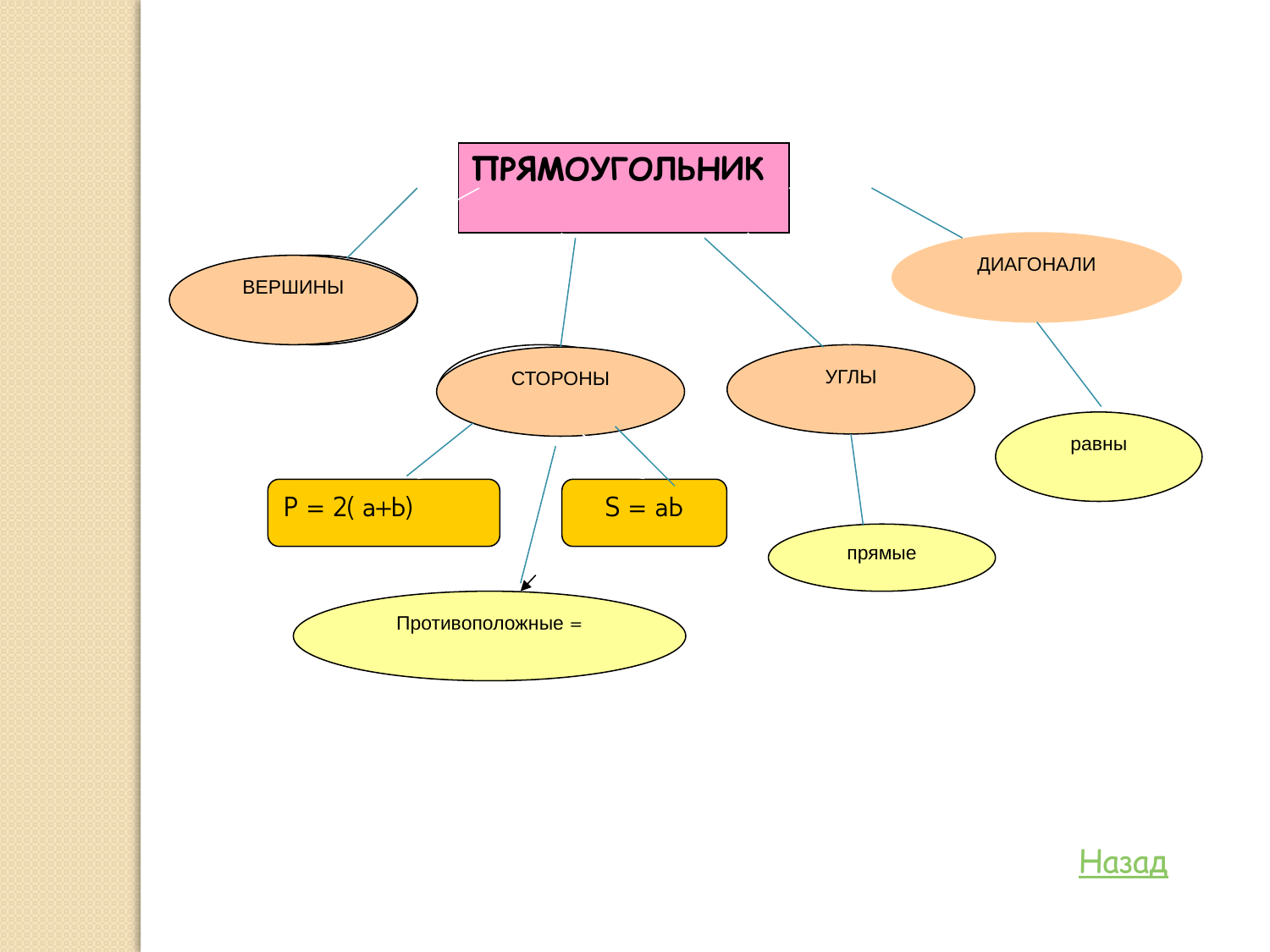

ПРЯМОУГОЛЬНИК

ДИАГОНАЛИ
ВЕРШИНЫ

УГЛЫ
СТОРОНЫ
равны

P = 2( a+b)
S = ab
прямые

Противоположные =
Назад